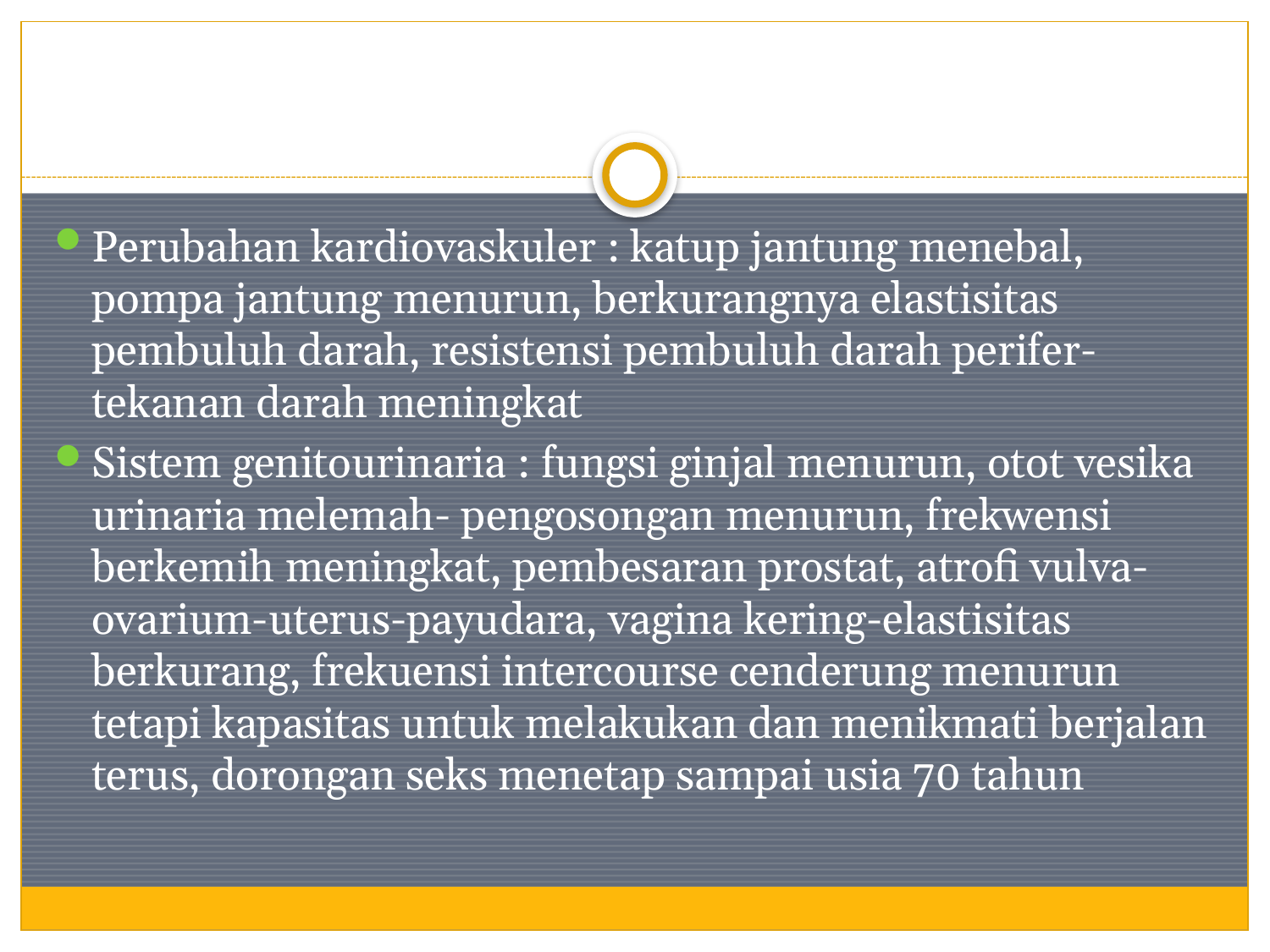

#
Perubahan kardiovaskuler : katup jantung menebal, pompa jantung menurun, berkurangnya elastisitas pembuluh darah, resistensi pembuluh darah perifer- tekanan darah meningkat
Sistem genitourinaria : fungsi ginjal menurun, otot vesika urinaria melemah- pengosongan menurun, frekwensi berkemih meningkat, pembesaran prostat, atrofi vulva-ovarium-uterus-payudara, vagina kering-elastisitas berkurang, frekuensi intercourse cenderung menurun tetapi kapasitas untuk melakukan dan menikmati berjalan terus, dorongan seks menetap sampai usia 70 tahun